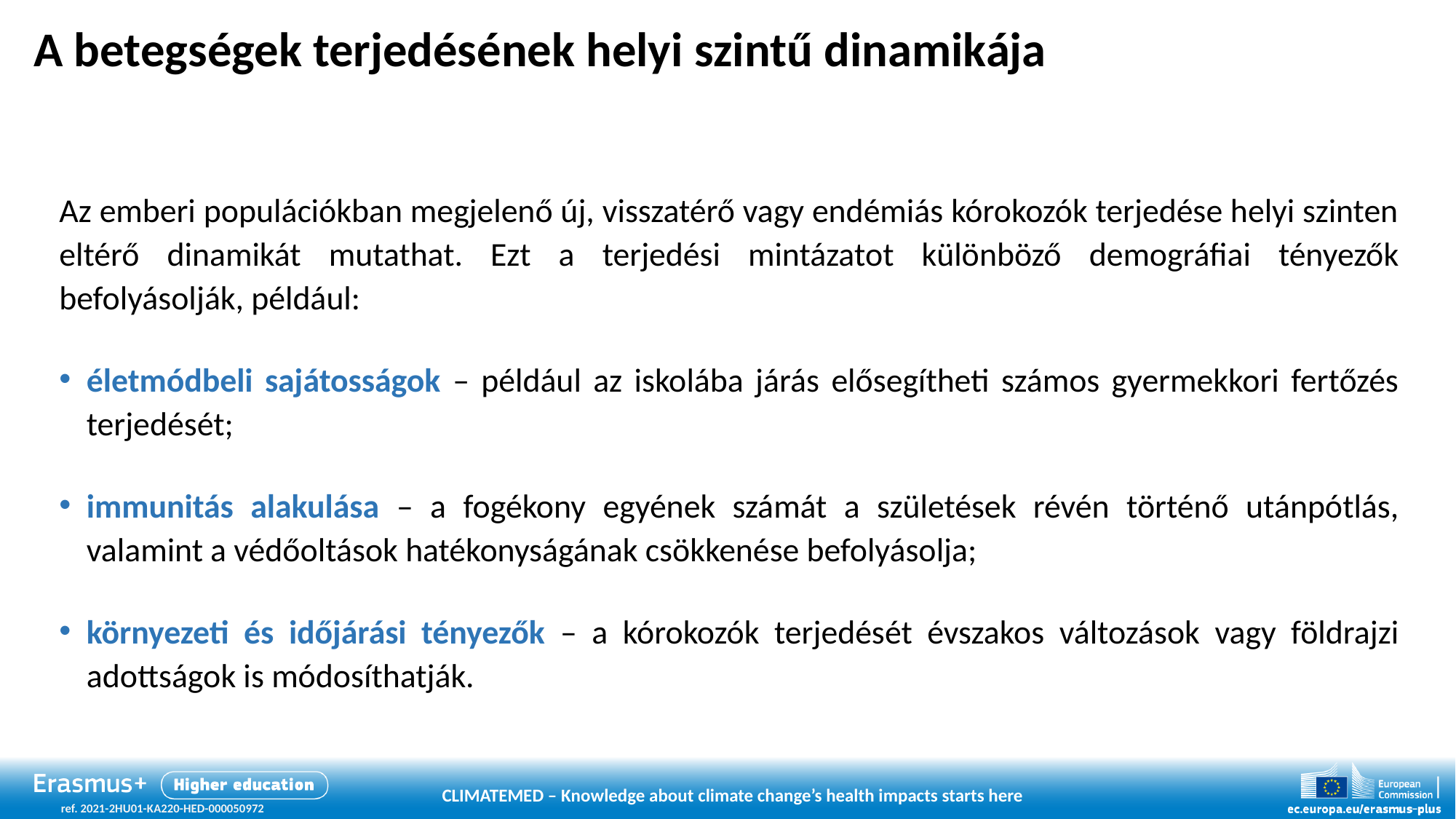

# A betegségek terjedésének helyi szintű dinamikája
Az emberi populációkban megjelenő új, visszatérő vagy endémiás kórokozók terjedése helyi szinten eltérő dinamikát mutathat. Ezt a terjedési mintázatot különböző demográfiai tényezők befolyásolják, például:
életmódbeli sajátosságok – például az iskolába járás elősegítheti számos gyermekkori fertőzés terjedését;
immunitás alakulása – a fogékony egyének számát a születések révén történő utánpótlás, valamint a védőoltások hatékonyságának csökkenése befolyásolja;
környezeti és időjárási tényezők – a kórokozók terjedését évszakos változások vagy földrajzi adottságok is módosíthatják.